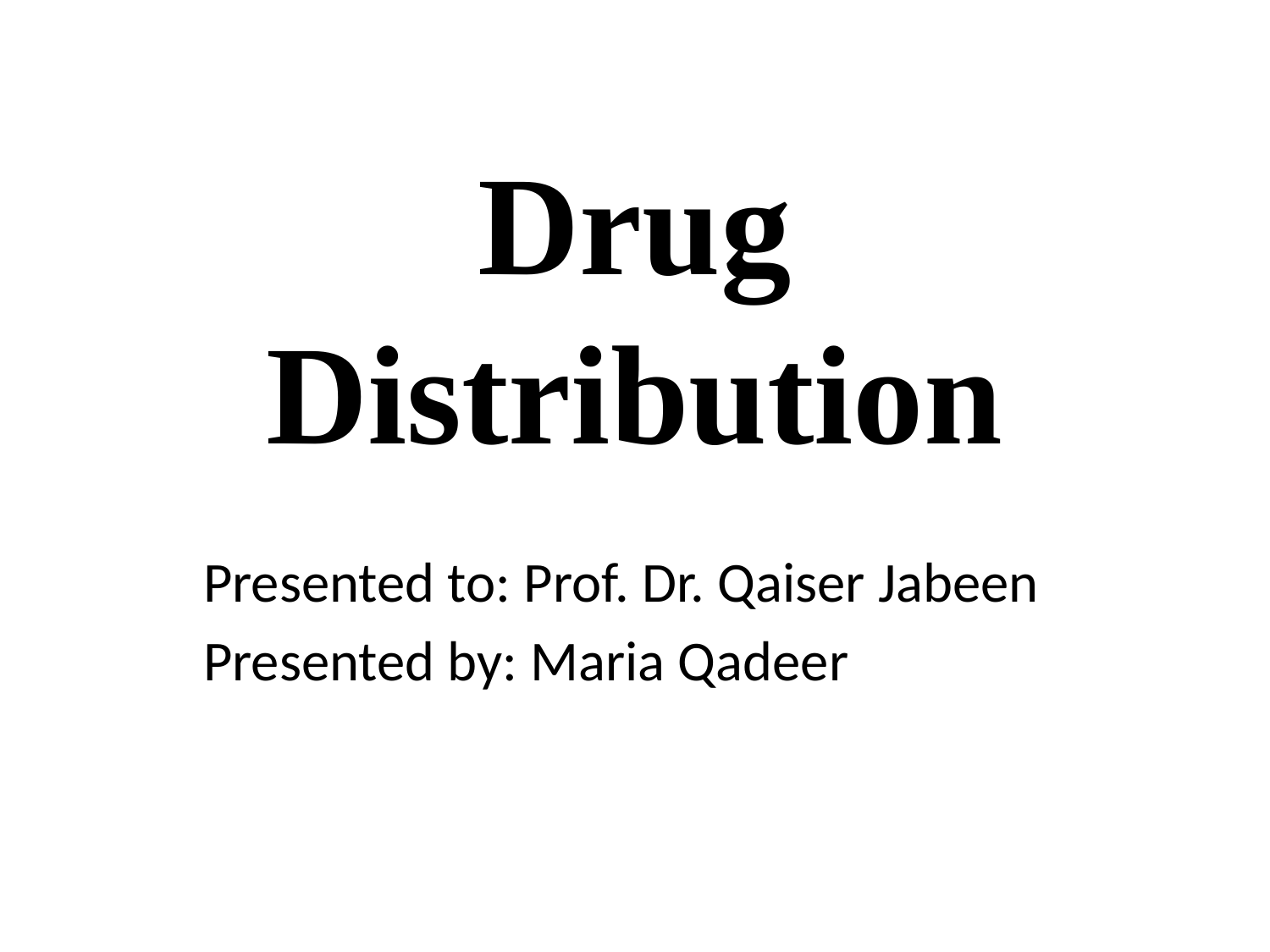

# Drug Distribution
Presented to: Prof. Dr. Qaiser Jabeen
Presented by: Maria Qadeer